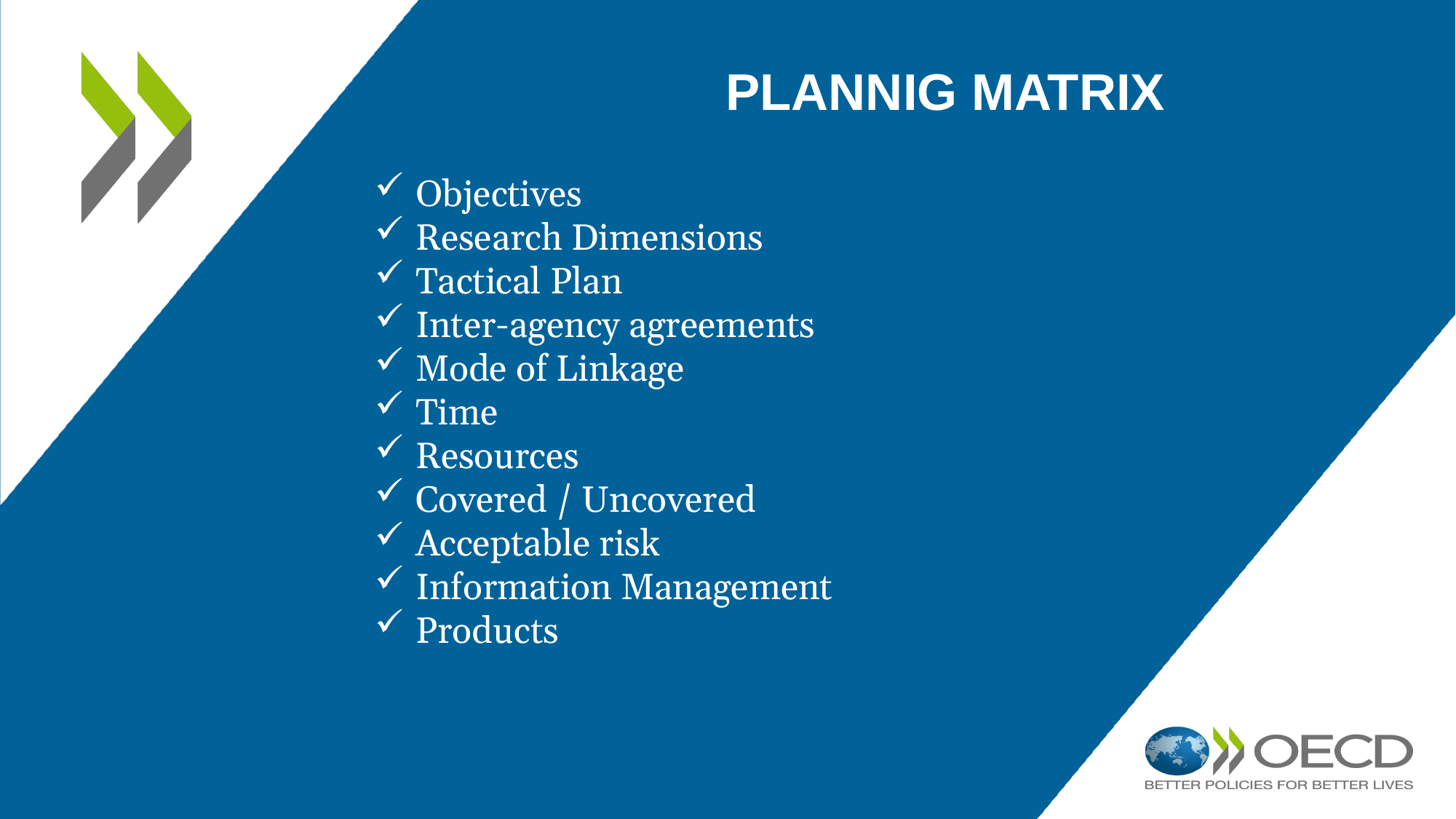

# PLANNIG MATRIX
Objectives
Research Dimensions
Tactical Plan
Inter-agency agreements
Mode of Linkage
Time
Resources
Covered / Uncovered
Acceptable risk
Information Management
Products